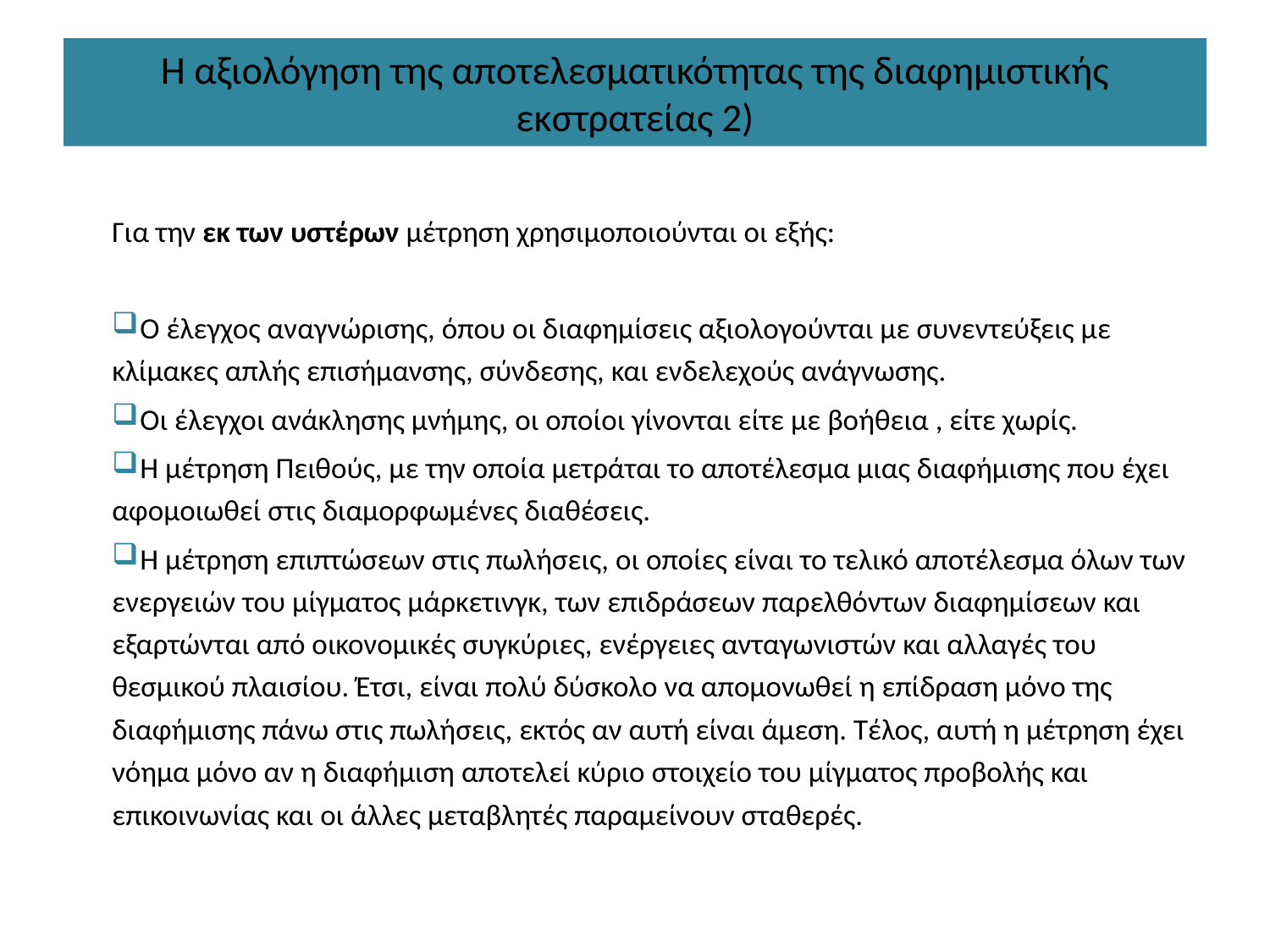

# Η αξιολόγηση της αποτελεσματικότητας της διαφημιστικής εκστρατείας 2)

Για την εκ των υστέρων μέτρηση χρησιμοποιούνται οι εξής:

 Ο έλεγχος αναγνώρισης, όπου οι διαφημίσεις αξιολογούνται με συνεντεύξεις με κλίμακες απλής επισήμανσης, σύνδεσης, και ενδελεχούς ανάγνωσης.
 Οι έλεγχοι ανάκλησης μνήμης, οι οποίοι γίνονται είτε με βοήθεια , είτε χωρίς.
 Η μέτρηση Πειθούς, με την οποία μετράται το αποτέλεσμα μιας διαφήμισης που έχει αφομοιωθεί στις διαμορφωμένες διαθέσεις.
 Η μέτρηση επιπτώσεων στις πωλήσεις, οι οποίες είναι το τελικό αποτέλεσμα όλων των ενεργειών του μίγματος μάρκετινγκ, των επιδράσεων παρελθόντων διαφημίσεων και εξαρτώνται από οικονομικές συγκύριες, ενέργειες ανταγωνιστών και αλλαγές του θεσμικού πλαισίου. Έτσι, είναι πολύ δύσκολο να απομονωθεί η επίδραση μόνο της διαφήμισης πάνω στις πωλήσεις, εκτός αν αυτή είναι άμεση. Τέλος, αυτή η μέτρηση έχει νόημα μόνο αν η διαφήμιση αποτελεί κύριο στοιχείο του μίγματος προβολής και επικοινωνίας και οι άλλες μεταβλητές παραμείνουν σταθερές.